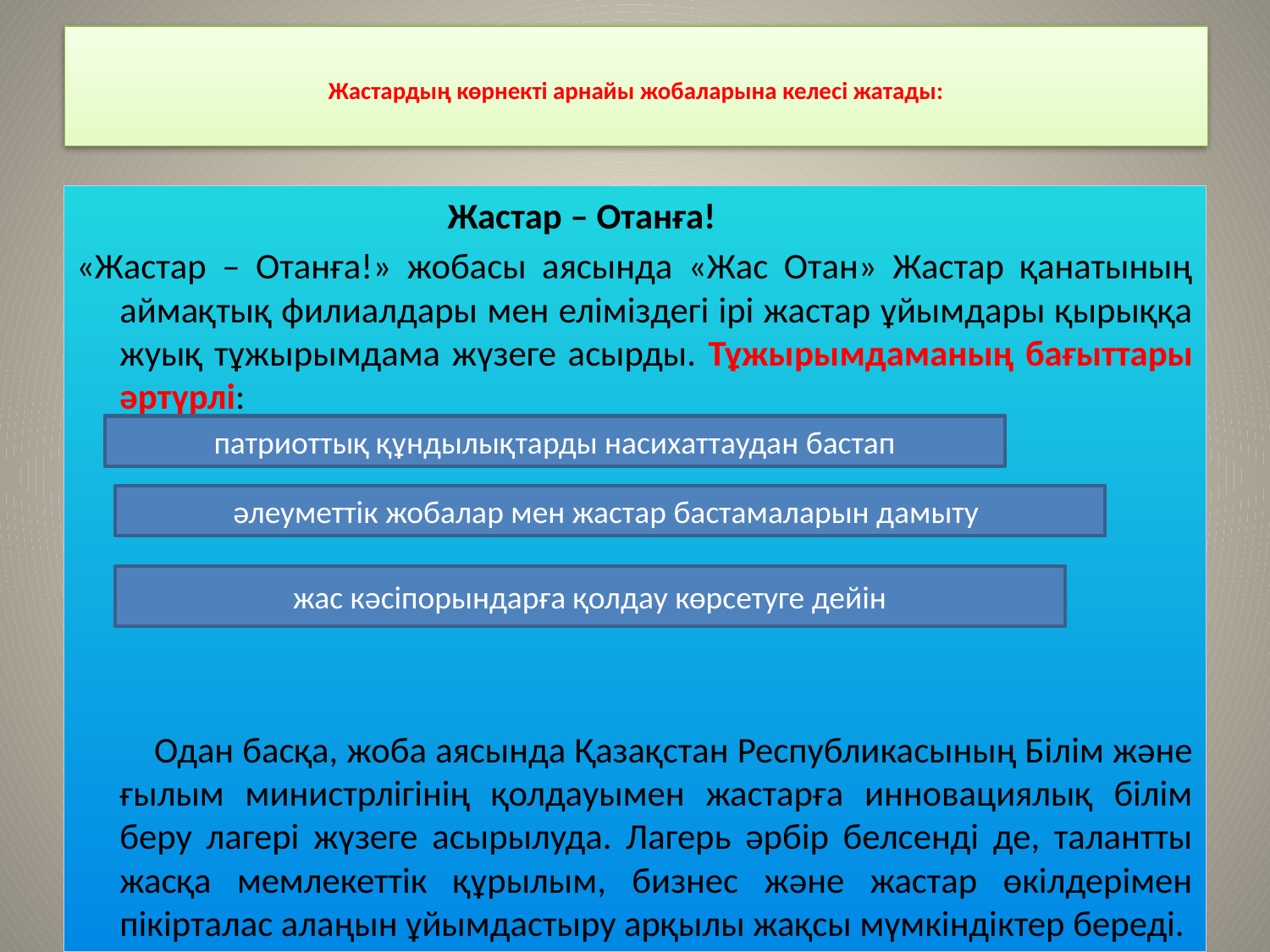

# Жастардың көрнекті арнайы жобаларына келесі жатады:
                                             Жастар – Отанға!
«Жастар – Отанға!» жобасы аясында «Жас Отан» Жастар қанатының аймақтық филиалдары мен еліміздегі ірі жастар ұйымдары қырыққа жуық тұжырымдама жүзеге асырды. Тұжырымдаманың бағыттары әртүрлі:

         Одан басқа, жоба аясында Қазақстан Республикасының Білім және ғылым министрлігінің қолдауымен жастарға инновациялық білім беру лагері жүзеге асырылуда. Лагерь әрбір белсенді де, талантты жасқа мемлекеттік құрылым, бизнес және жастар өкілдерімен пікірталас алаңын ұйымдастыру арқылы жақсы мүмкіндіктер береді.

патриоттық құндылықтарды насихаттаудан бастап
әлеуметтік жобалар мен жастар бастамаларын дамыту
жас кәсіпорындарға қолдау көрсетуге дейін